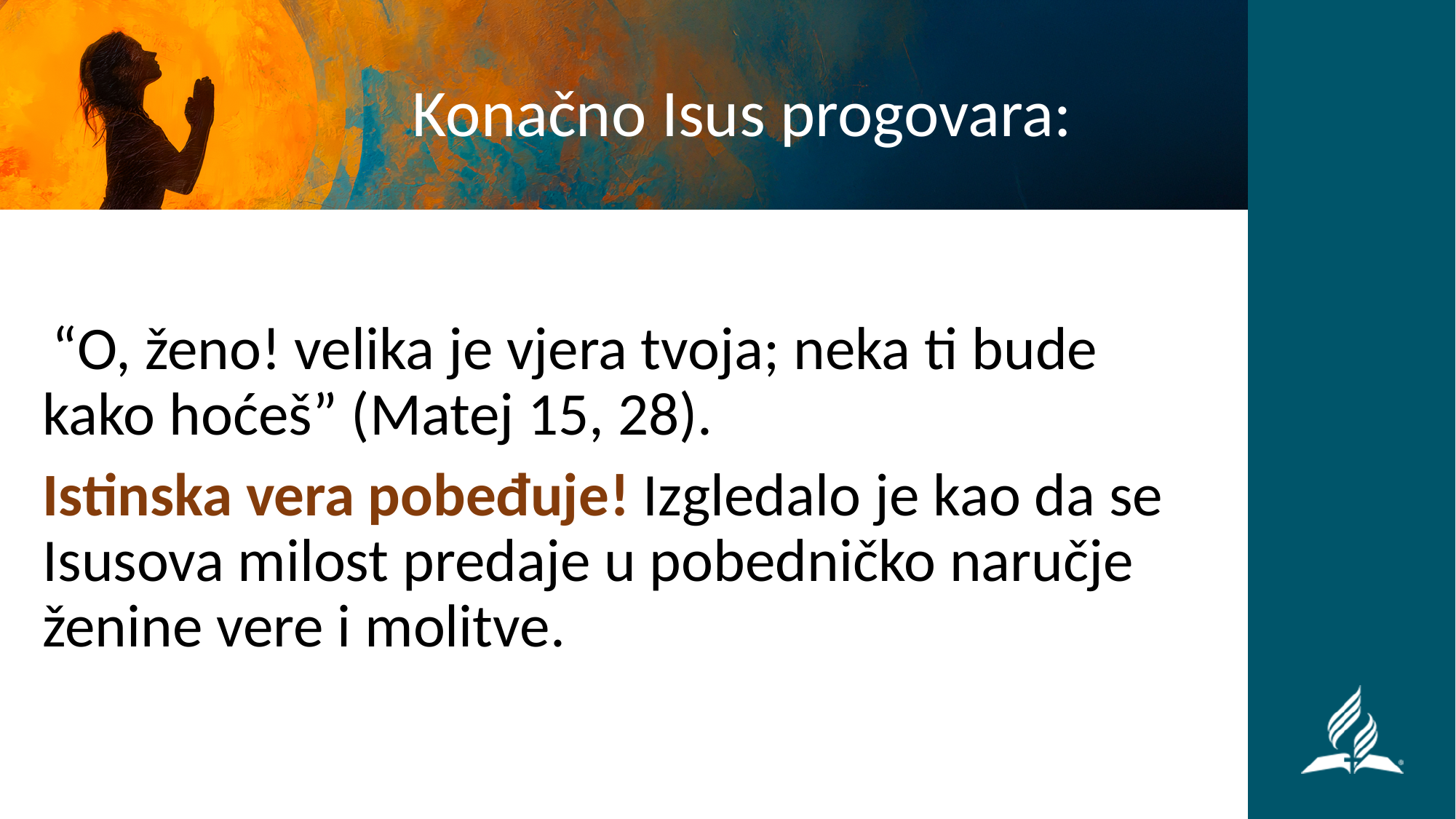

# Konačno Isus progovara:

 “O, ženo! velika je vjera tvoja; neka ti bude kako hoćeš” (Matej 15, 28).
Istinska vera pobeđuje! Izgledalo je kao da se Isusova milost predaje u pobedničko naručje ženine vere i molitve.